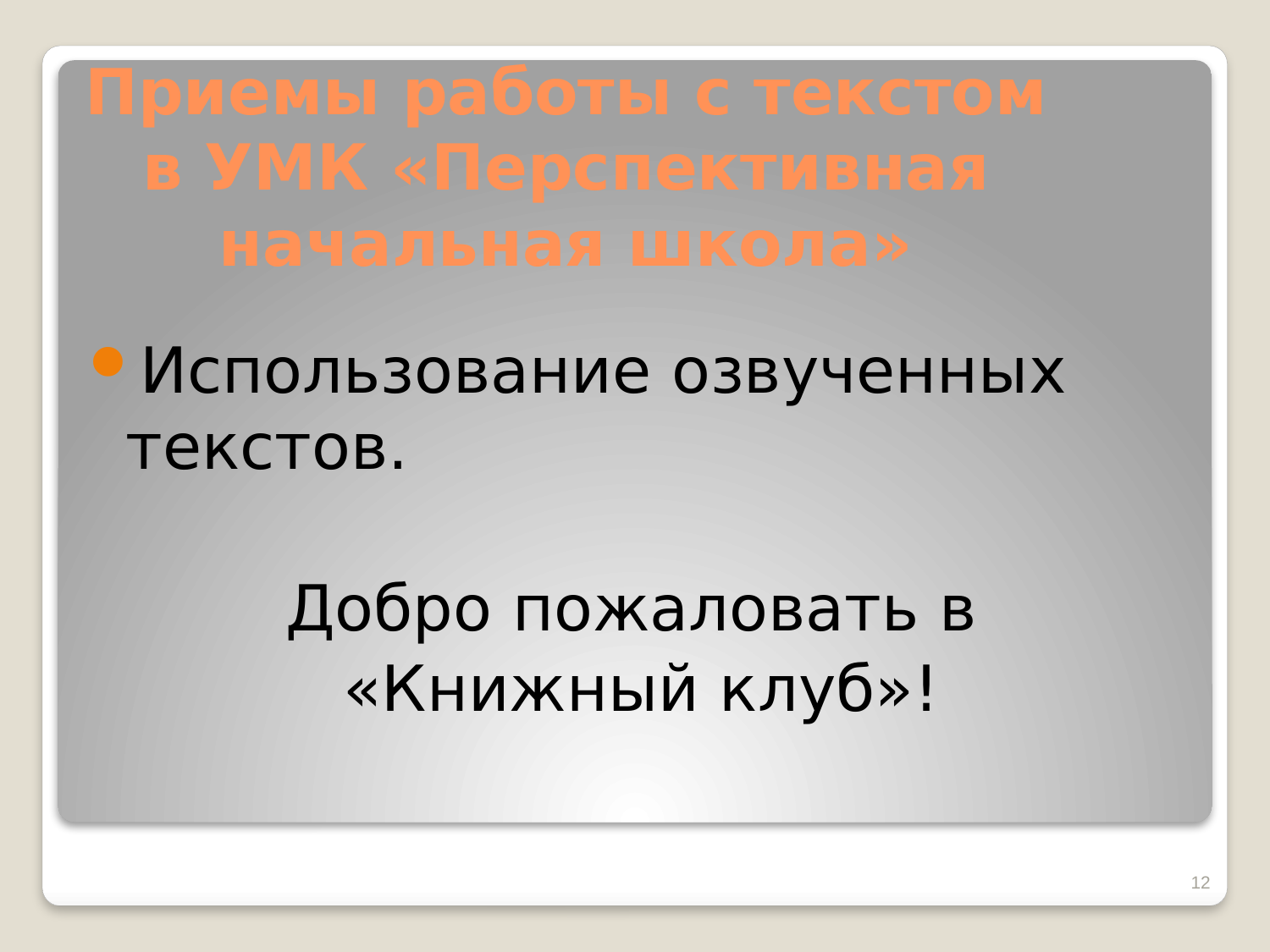

# Приемы работы с текстом в УМК «Перспективная начальная школа»
Использование озвученных текстов.

Добро пожаловать в
«Книжный клуб»!

12